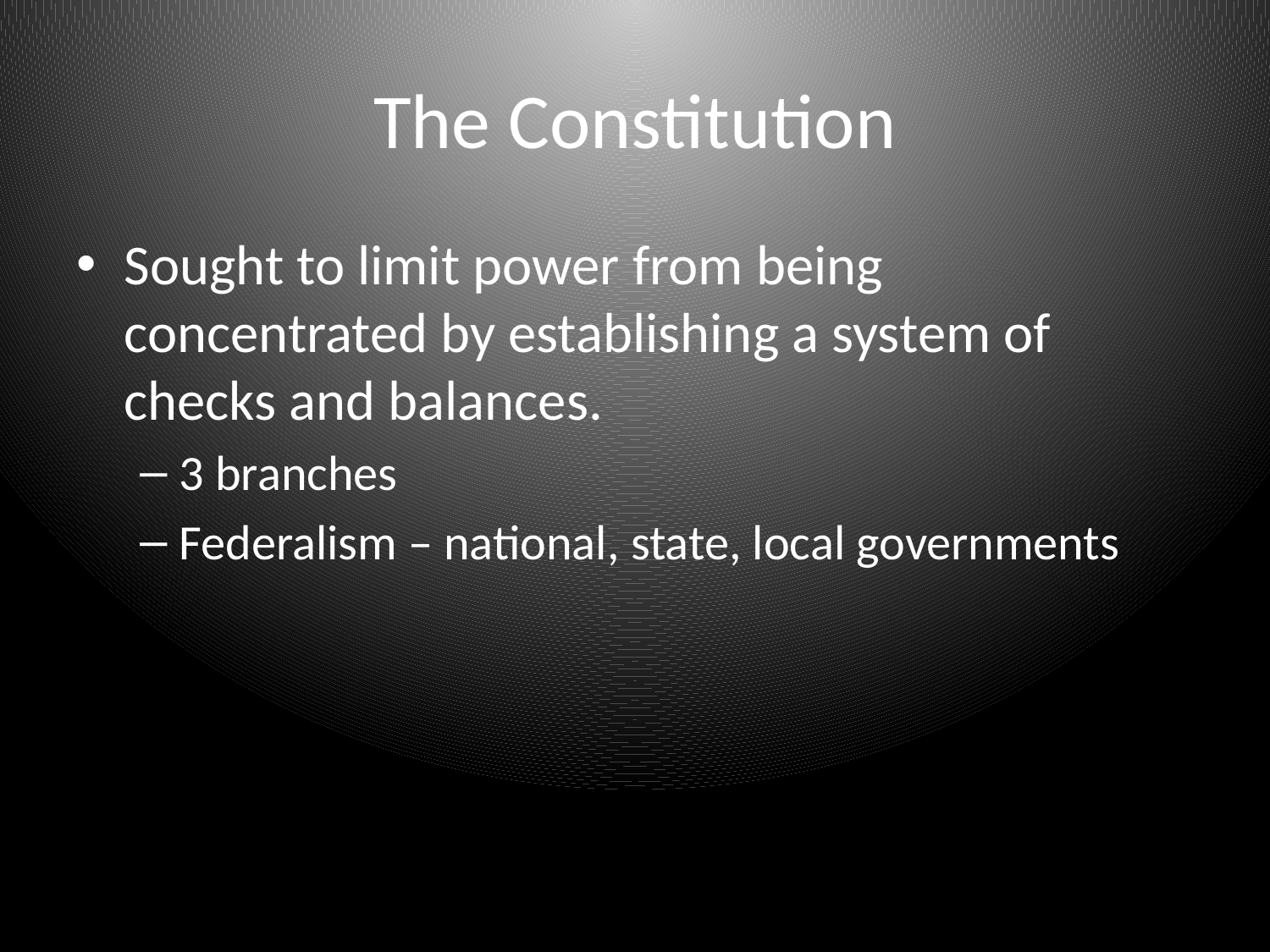

# The Constitution
Sought to limit power from being concentrated by establishing a system of checks and balances.
3 branches
Federalism – national, state, local governments